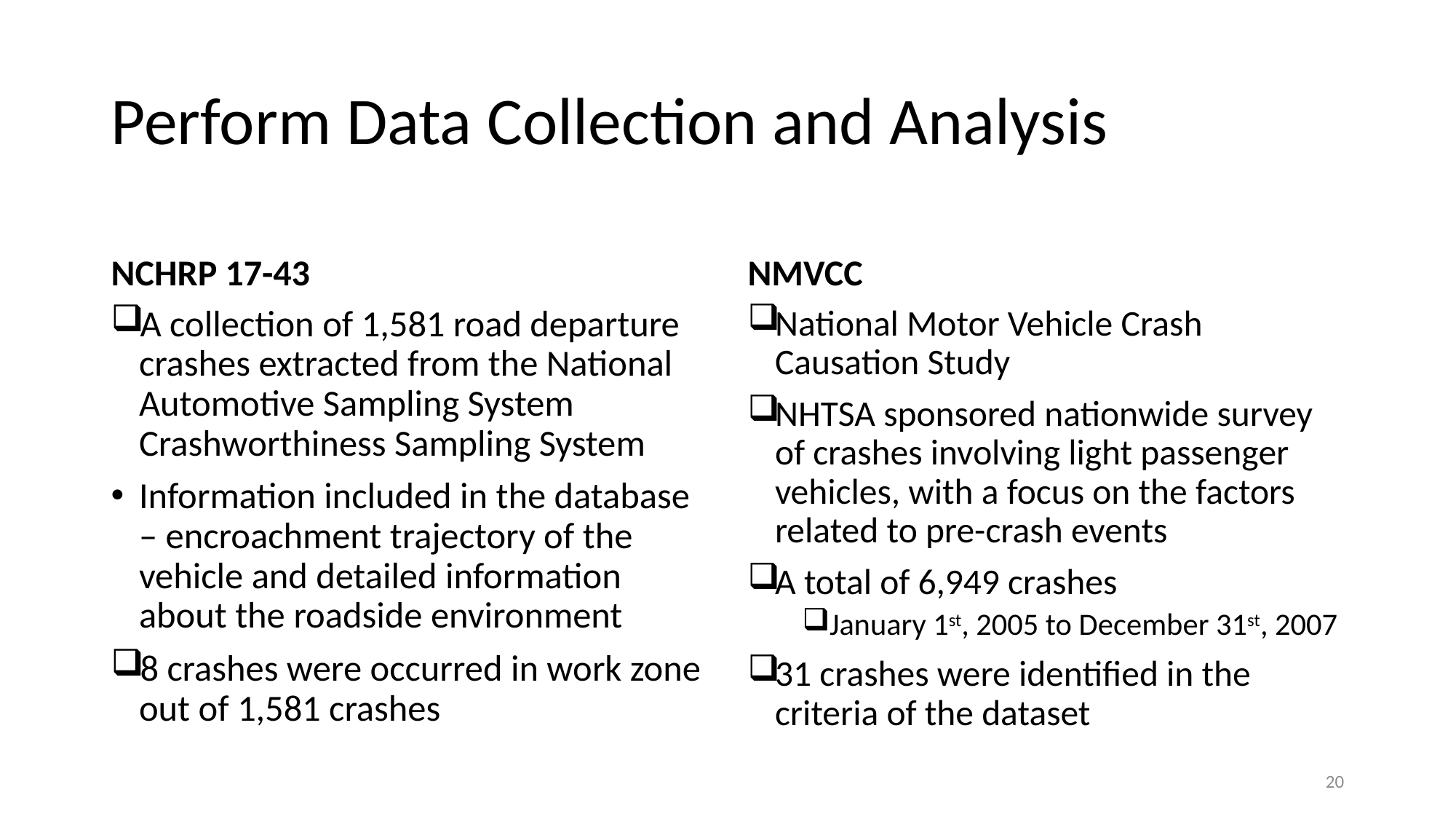

# Perform Data Collection and Analysis
NCHRP 17-43
NMVCC
A collection of 1,581 road departure crashes extracted from the National Automotive Sampling System Crashworthiness Sampling System
Information included in the database – encroachment trajectory of the vehicle and detailed information about the roadside environment
8 crashes were occurred in work zone out of 1,581 crashes
National Motor Vehicle Crash Causation Study
NHTSA sponsored nationwide survey of crashes involving light passenger vehicles, with a focus on the factors related to pre-crash events
A total of 6,949 crashes
January 1st, 2005 to December 31st, 2007
31 crashes were identified in the criteria of the dataset
20